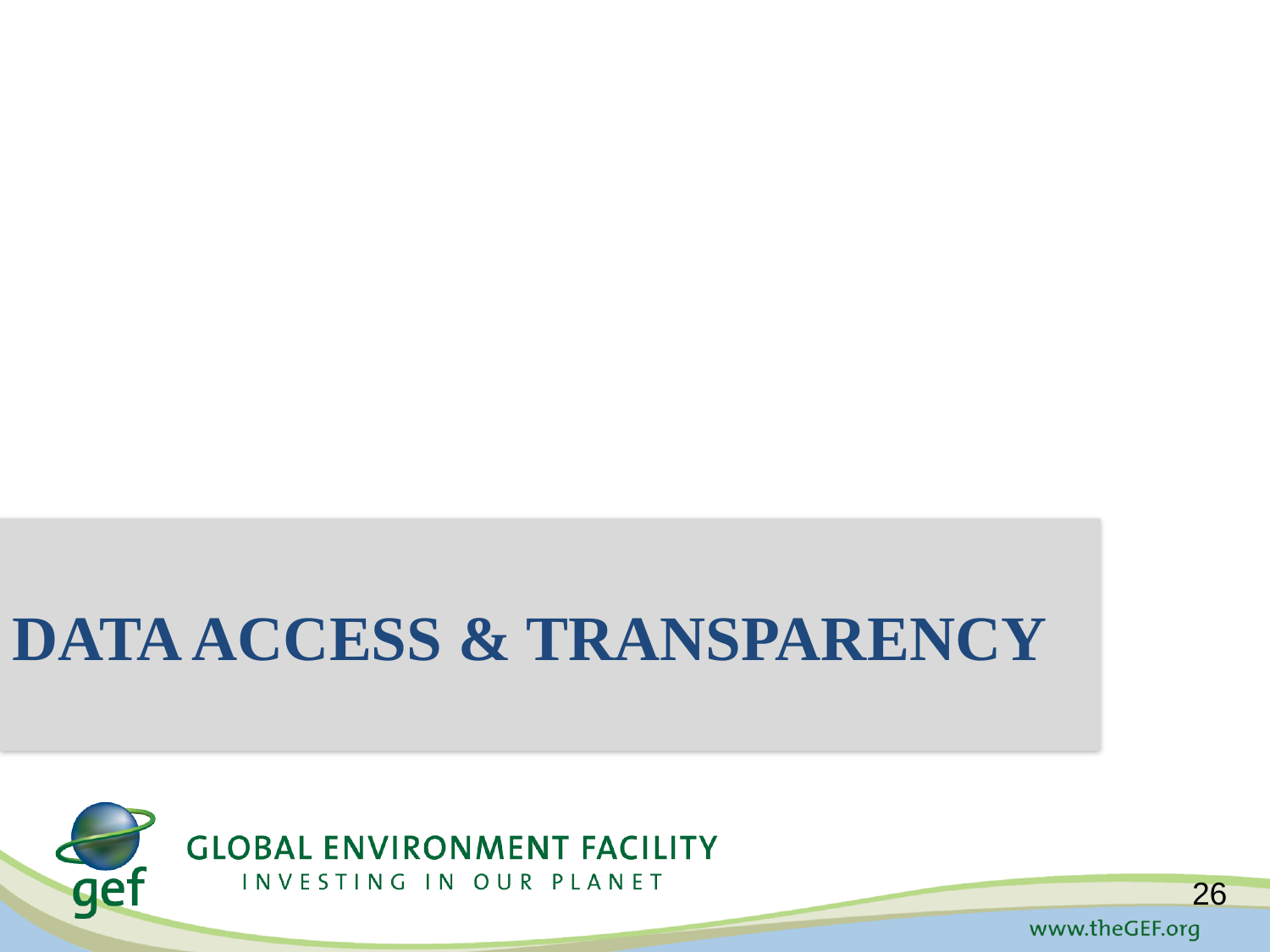

#

Reporting, Data Access & Transparency
Data Access & Transparency
26